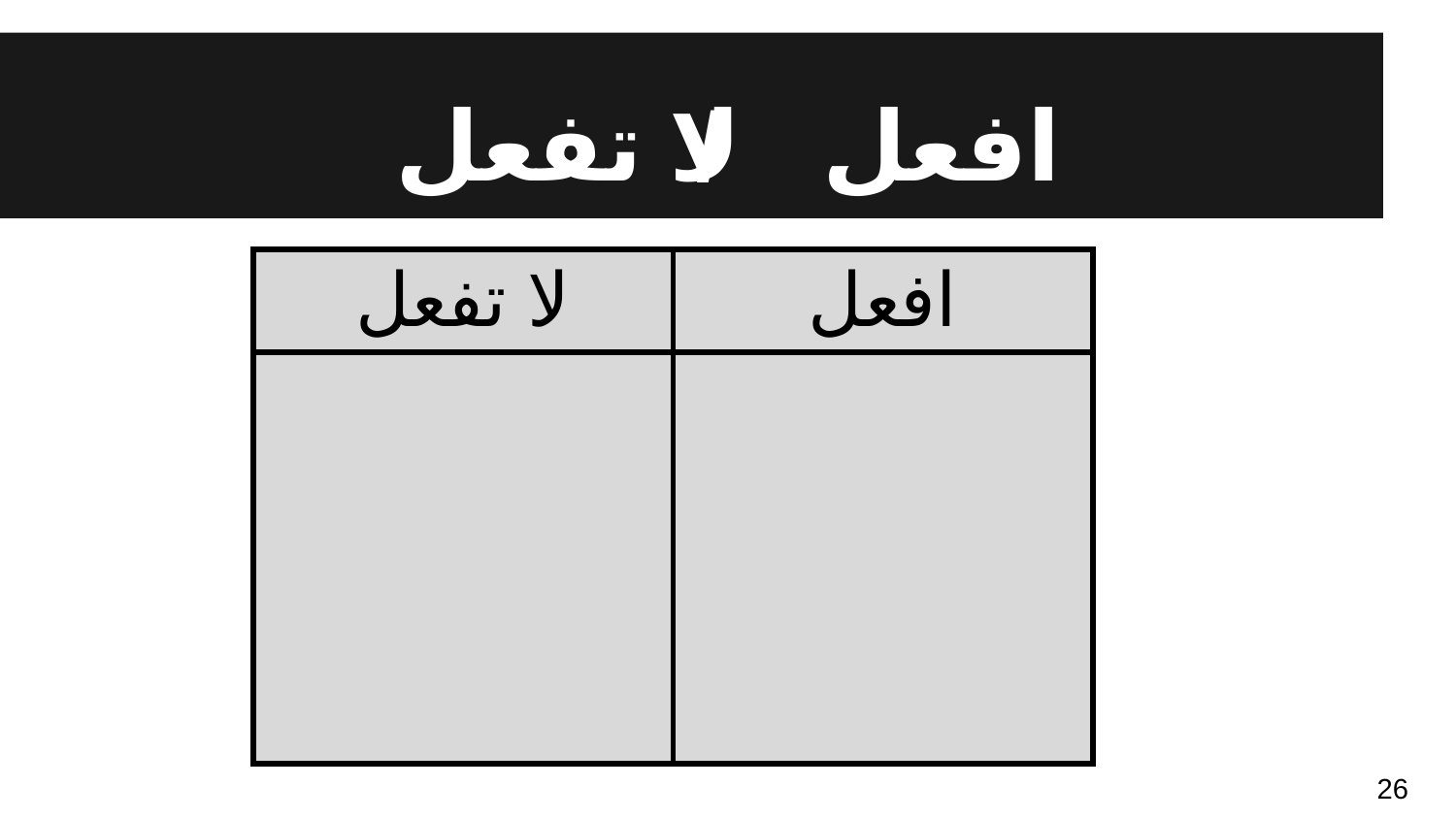

# افعل / لا تفعل
| لا تفعل | افعل |
| --- | --- |
|  |  |
26